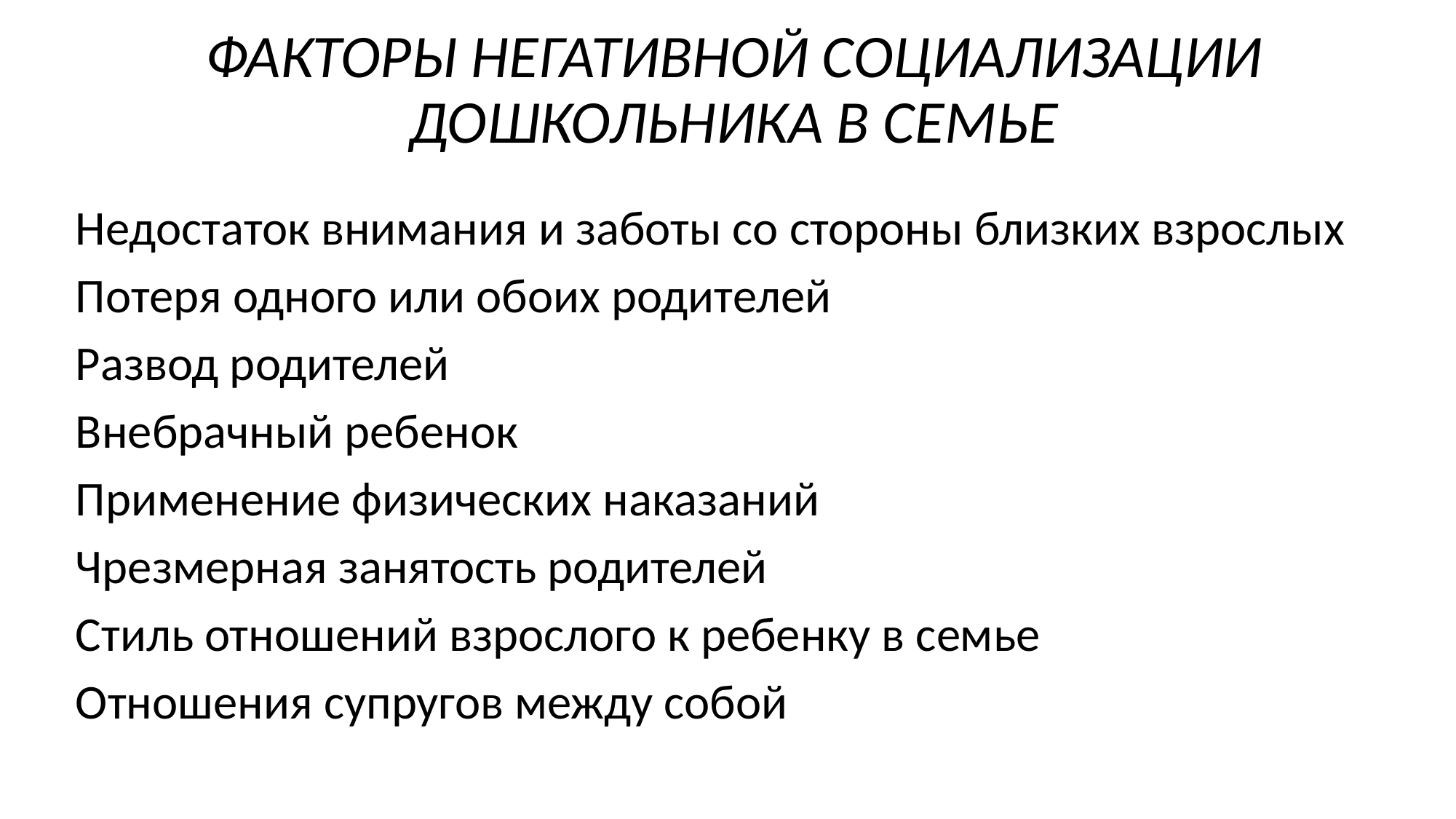

# ФАКТОРЫ НЕГАТИВНОЙ СОЦИАЛИЗАЦИИ ДОШКОЛЬНИКА В СЕМЬЕ
Недостаток внимания и заботы со стороны близких взрослых
Потеря одного или обоих родителей
Развод родителей
Внебрачный ребенок
Применение физических наказаний
Чрезмерная занятость родителей
Стиль отношений взрослого к ребенку в семье
Отношения супругов между собой